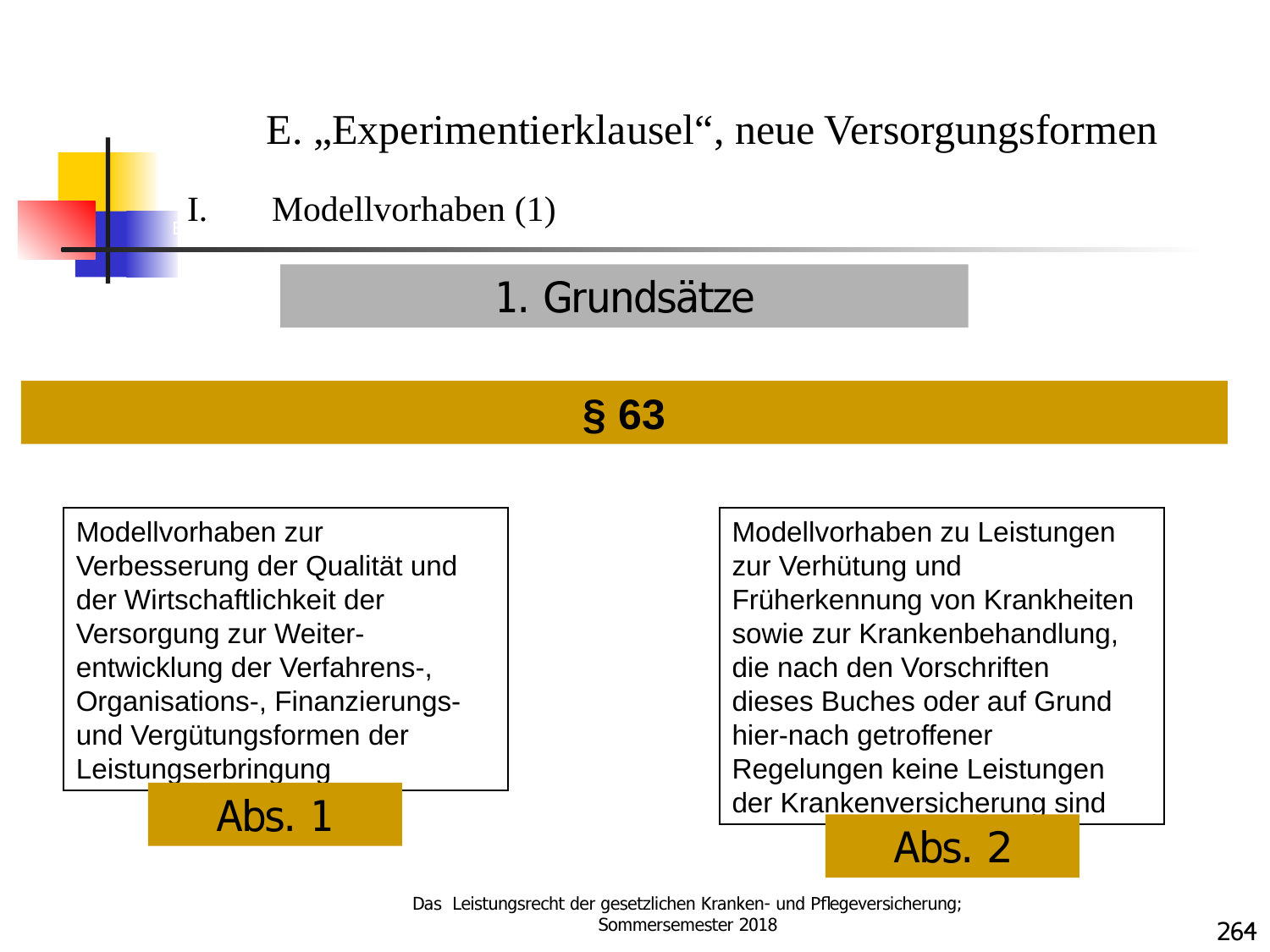

Experimhentierklausel 1
E. „Experimentierklausel“, neue Versorgungsformen

Modellvorhaben (1)
1. Grundsätze
§ 63
Krankheit
Modellvorhaben zur Verbesserung der Qualität und der Wirtschaftlichkeit der Versorgung zur Weiter-entwicklung der Verfahrens-, Organisations-, Finanzierungs- und Vergütungsformen der Leistungserbringung
Modellvorhaben zu Leistungen zur Verhütung und Früherkennung von Krankheiten sowie zur Krankenbehandlung, die nach den Vorschriften dieses Buches oder auf Grund hier-nach getroffener Regelungen keine Leistungen der Krankenversicherung sind
Abs. 1
Abs. 2
Das  Leistungsrecht der gesetzlichen Kranken- und Pflegeversicherung; Sommersemester 2018
264